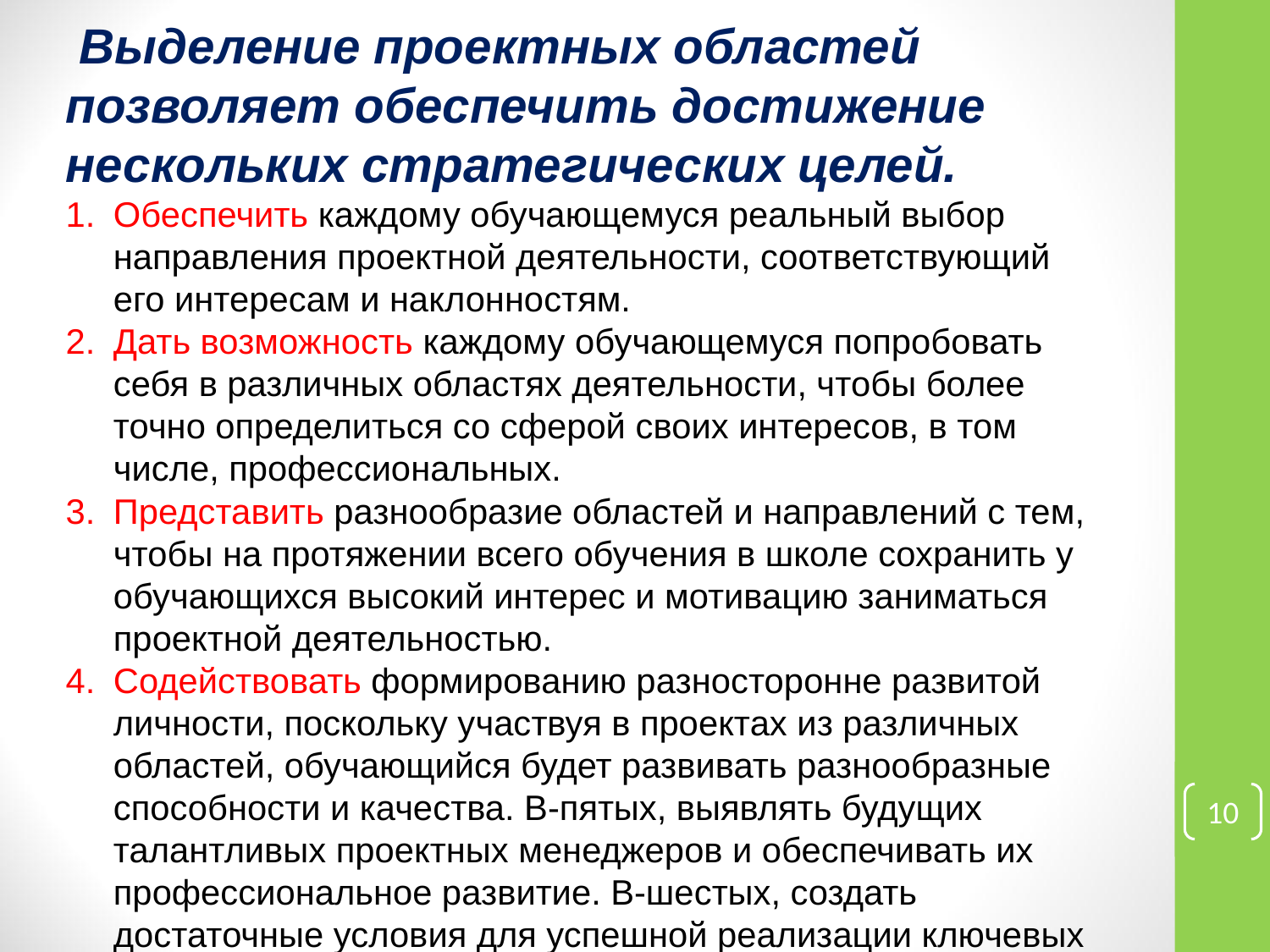

Выделение проектных областей позволяет обеспечить достижение нескольких стратегических целей.
Обеспечить каждому обучающемуся реальный выбор направления проектной деятельности, соответствующий его интересам и наклонностям.
Дать возможность каждому обучающемуся попробовать себя в различных областях деятельности, чтобы более точно определиться со сферой своих интересов, в том числе, профессиональных.
Представить разнообразие областей и направлений с тем, чтобы на протяжении всего обучения в школе сохранить у обучающихся высокий интерес и мотивацию заниматься проектной деятельностью.
Содействовать формированию разносторонне развитой личности, поскольку участвуя в проектах из различных областей, обучающийся будет развивать разнообразные способности и качества. В-пятых, выявлять будущих талантливых проектных менеджеров и обеспечивать их профессиональное развитие. В-шестых, создать достаточные условия для успешной реализации ключевых положений ФГОС.
10